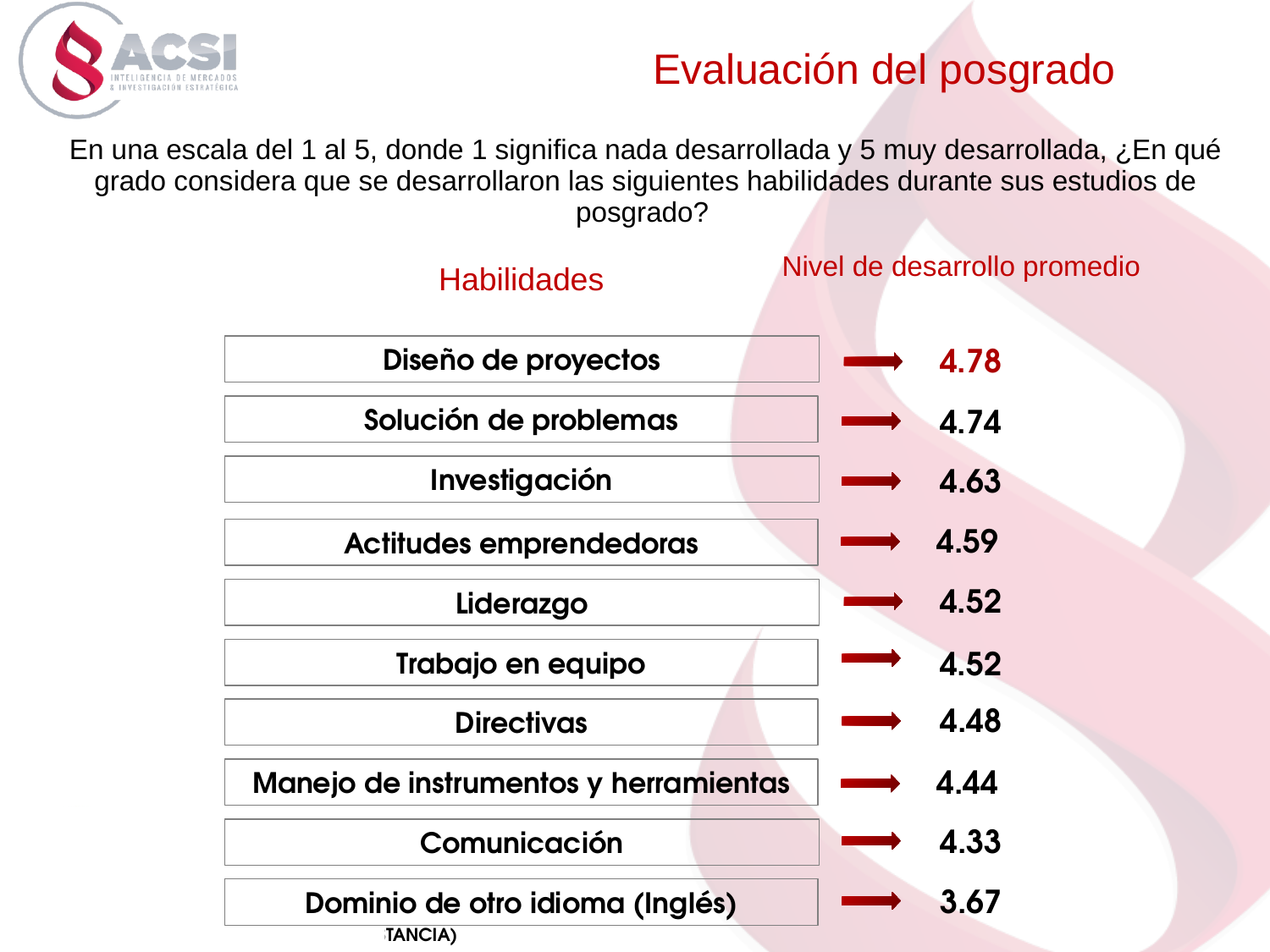

Evaluación del posgrado
En una escala del 1 al 5, donde 1 significa nada desarrollada y 5 muy desarrollada, ¿En qué grado considera que se desarrollaron las siguientes habilidades durante sus estudios de posgrado?
Nivel de desarrollo promedio
Habilidades
4.78
Diseño de proyectos

Solución de problemas
4.74

4.63
Investigación

4.59
Actitudes emprendedoras

4.52
Liderazgo

4.52
Trabajo en equipo

4.48
Directivas

4.44
Manejo de instrumentos y herramientas

4.33
Comunicación

3.67
Dominio de otro idioma (Inglés)